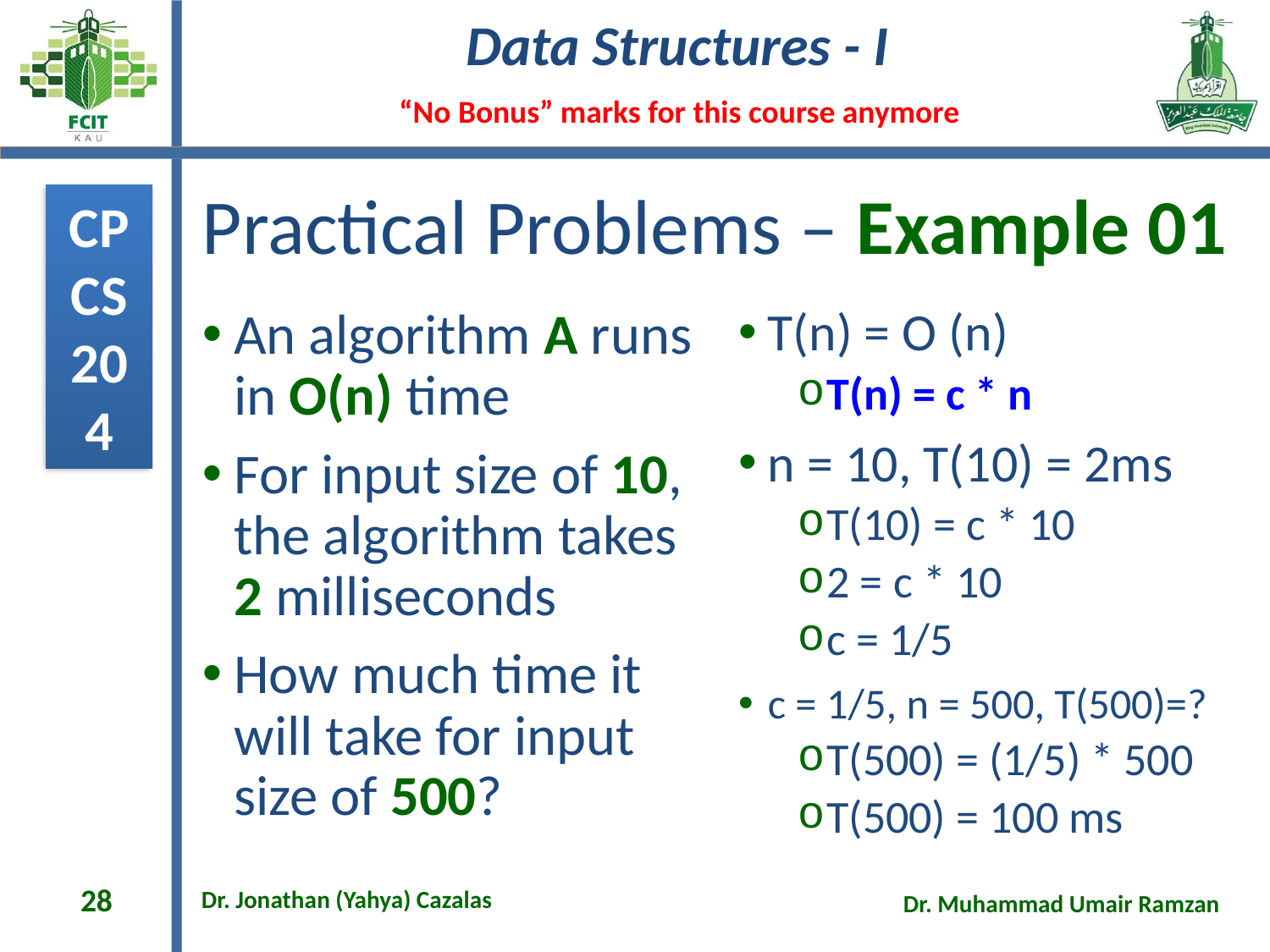

# Practical Problems – Example 01
An algorithm A runs in O(n) time
For input size of 10, the algorithm takes 2 milliseconds
How much time it will take for input size of 500?
T(n) = O (n)
T(n) = c * n
n = 10, T(10) = 2ms
T(10) = c * 10
2 = c * 10
c = 1/5
c = 1/5, n = 500, T(500)=?
T(500) = (1/5) * 500
T(500) = 100 ms
28